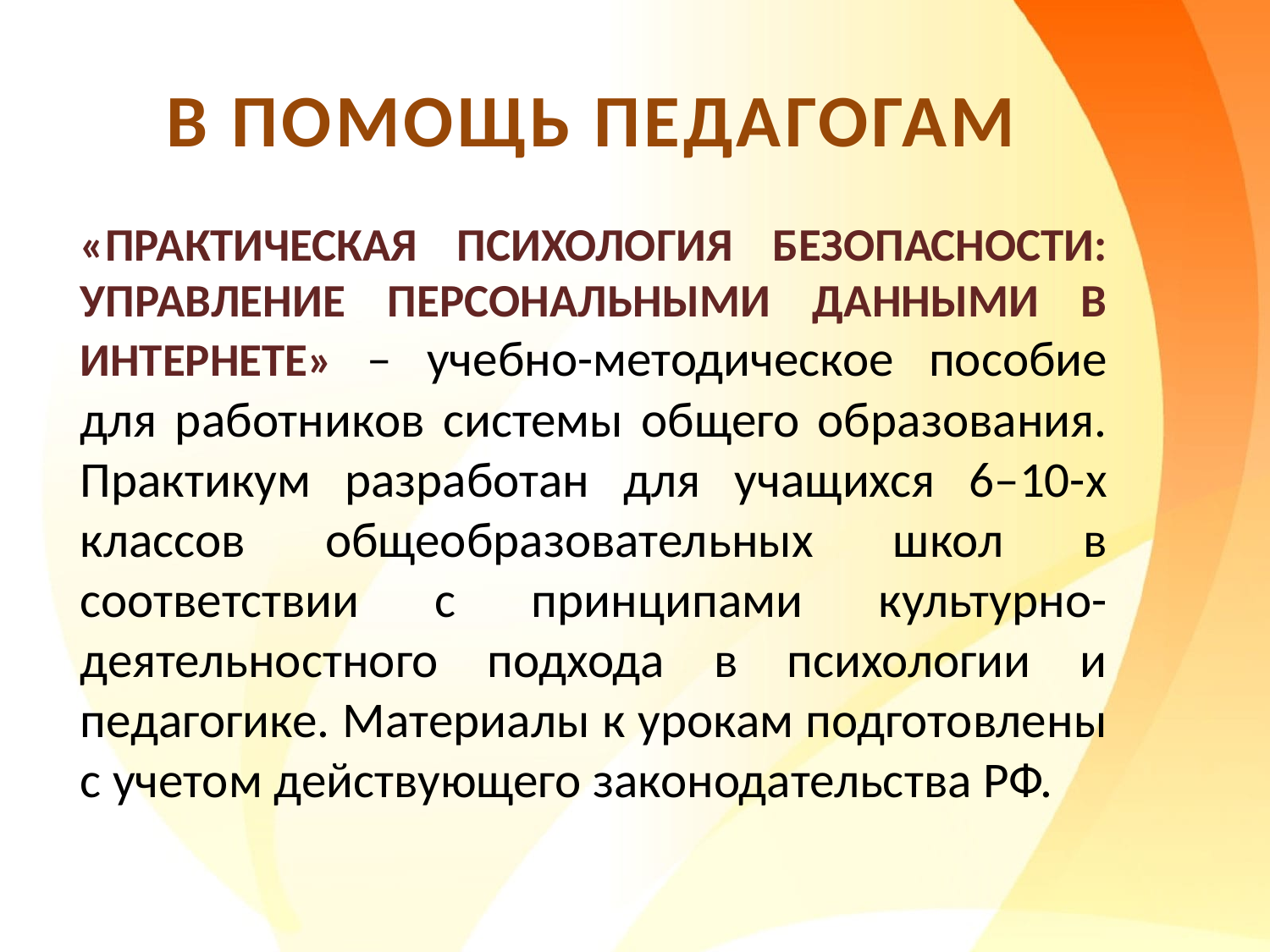

# в помощь педагогам
«ПРАКТИЧЕСКАЯ ПСИХОЛОГИЯ БЕЗОПАСНОСТИ: УПРАВЛЕНИЕ ПЕРСОНАЛЬНЫМИ ДАННЫМИ В ИНТЕРНЕТЕ» – учебно-методическое пособие для работников системы общего образования. Практикум разработан для учащихся 6–10-х классов общеобразовательных школ в соответствии с принципами культурно-деятельностного подхода в психологии и педагогике. Материалы к урокам подготовлены с учетом действующего законодательства РФ.